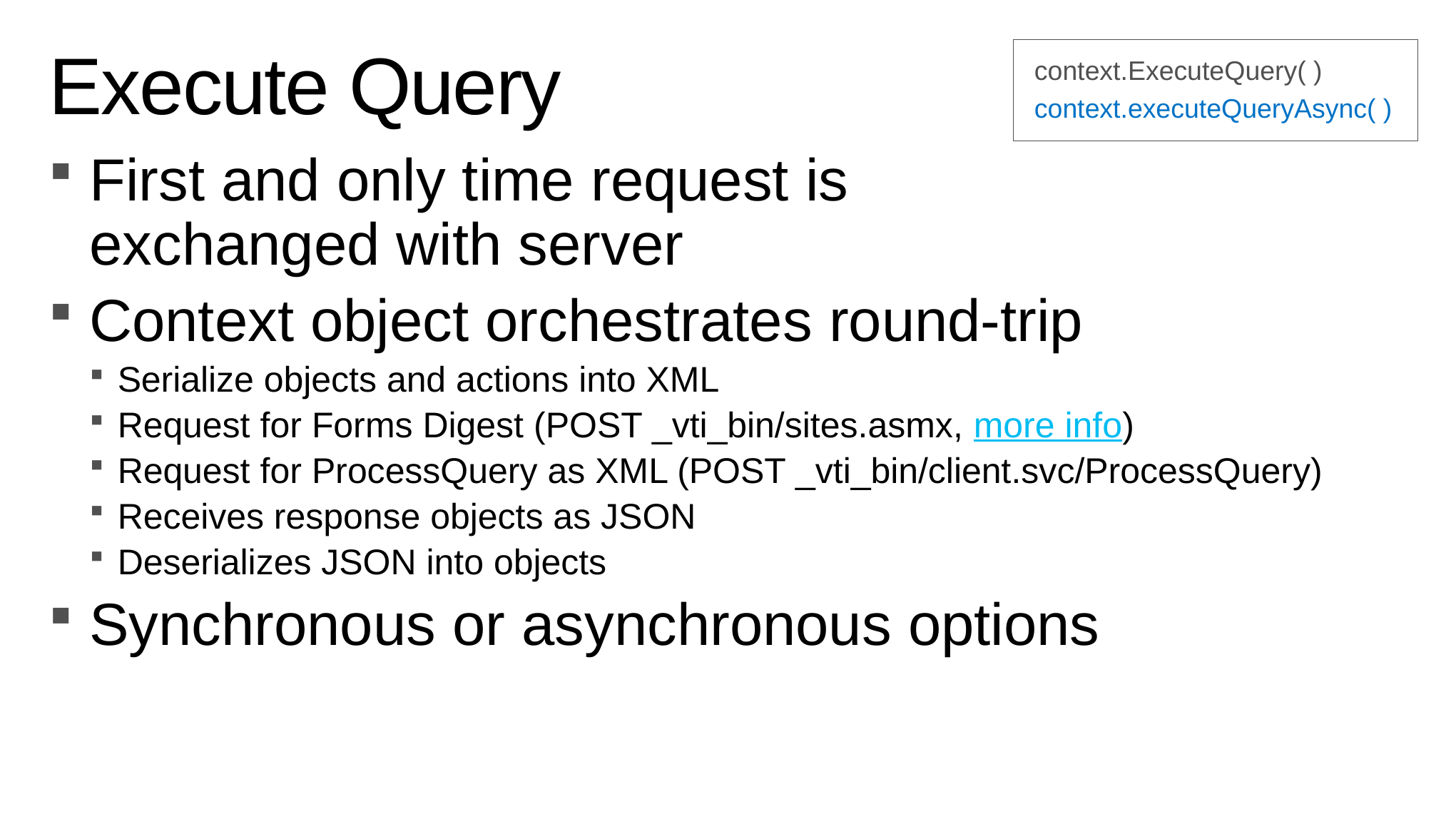

# Execute Query
context.ExecuteQuery( )
context.executeQueryAsync( )
First and only time request is
exchanged with server
Context object orchestrates round-trip
Serialize objects and actions into XML
Request for Forms Digest (POST _vti_bin/sites.asmx, more info)
Request for ProcessQuery as XML (POST _vti_bin/client.svc/ProcessQuery)
Receives response objects as JSON
Deserializes JSON into objects
Synchronous or asynchronous options